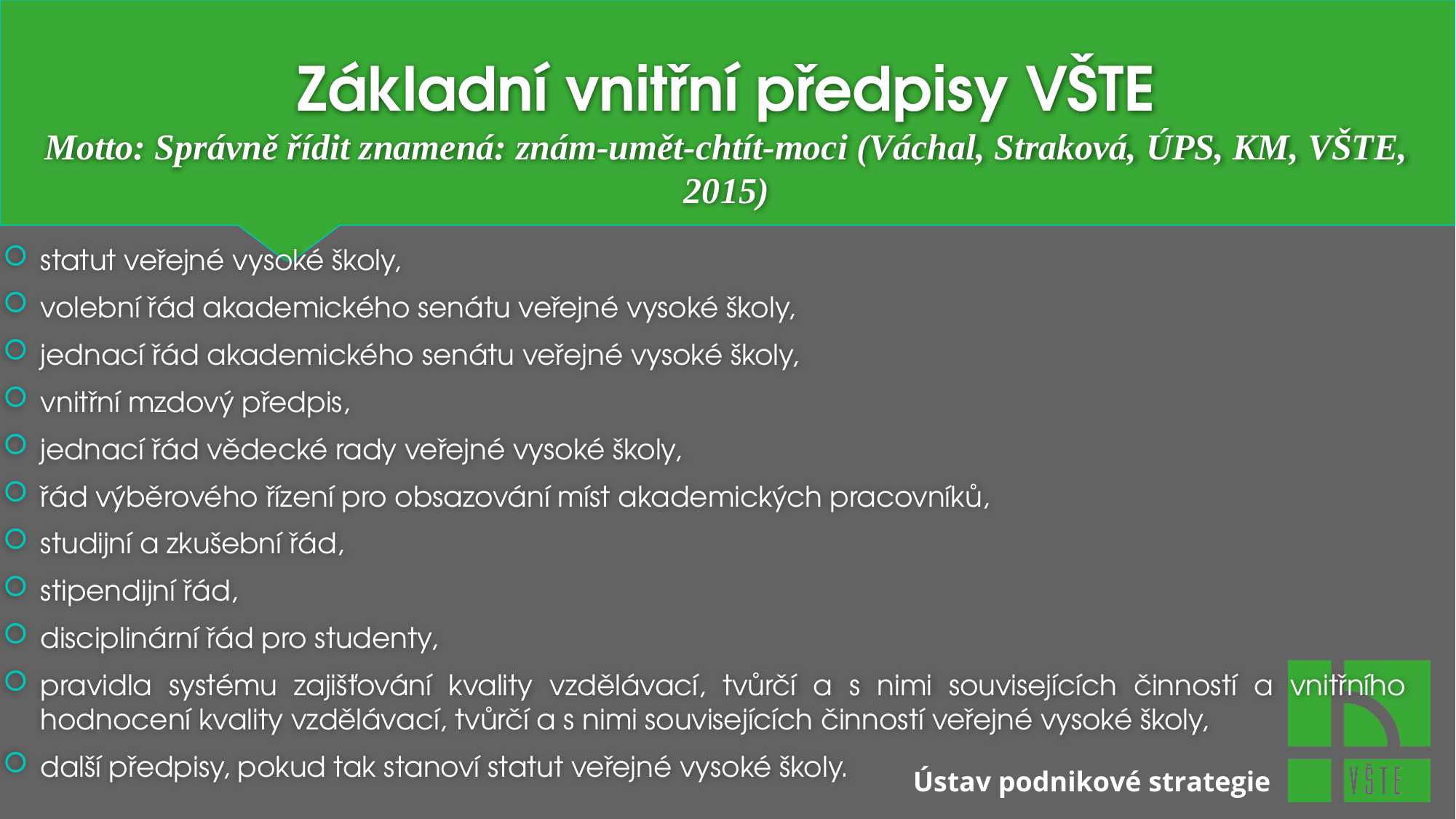

# Základní vnitřní předpisy VŠTE Motto: Správně řídit znamená: znám-umět-chtít-moci (Váchal, Straková, ÚPS, KM, VŠTE, 2015)
statut veřejné vysoké školy,
volební řád akademického senátu veřejné vysoké školy,
jednací řád akademického senátu veřejné vysoké školy,
vnitřní mzdový předpis,
jednací řád vědecké rady veřejné vysoké školy,
řád výběrového řízení pro obsazování míst akademických pracovníků,
studijní a zkušební řád,
stipendijní řád,
disciplinární řád pro studenty,
pravidla systému zajišťování kvality vzdělávací, tvůrčí a s nimi souvisejících činností a vnitřního hodnocení kvality vzdělávací, tvůrčí a s nimi souvisejících činností veřejné vysoké školy,
další předpisy, pokud tak stanoví statut veřejné vysoké školy.